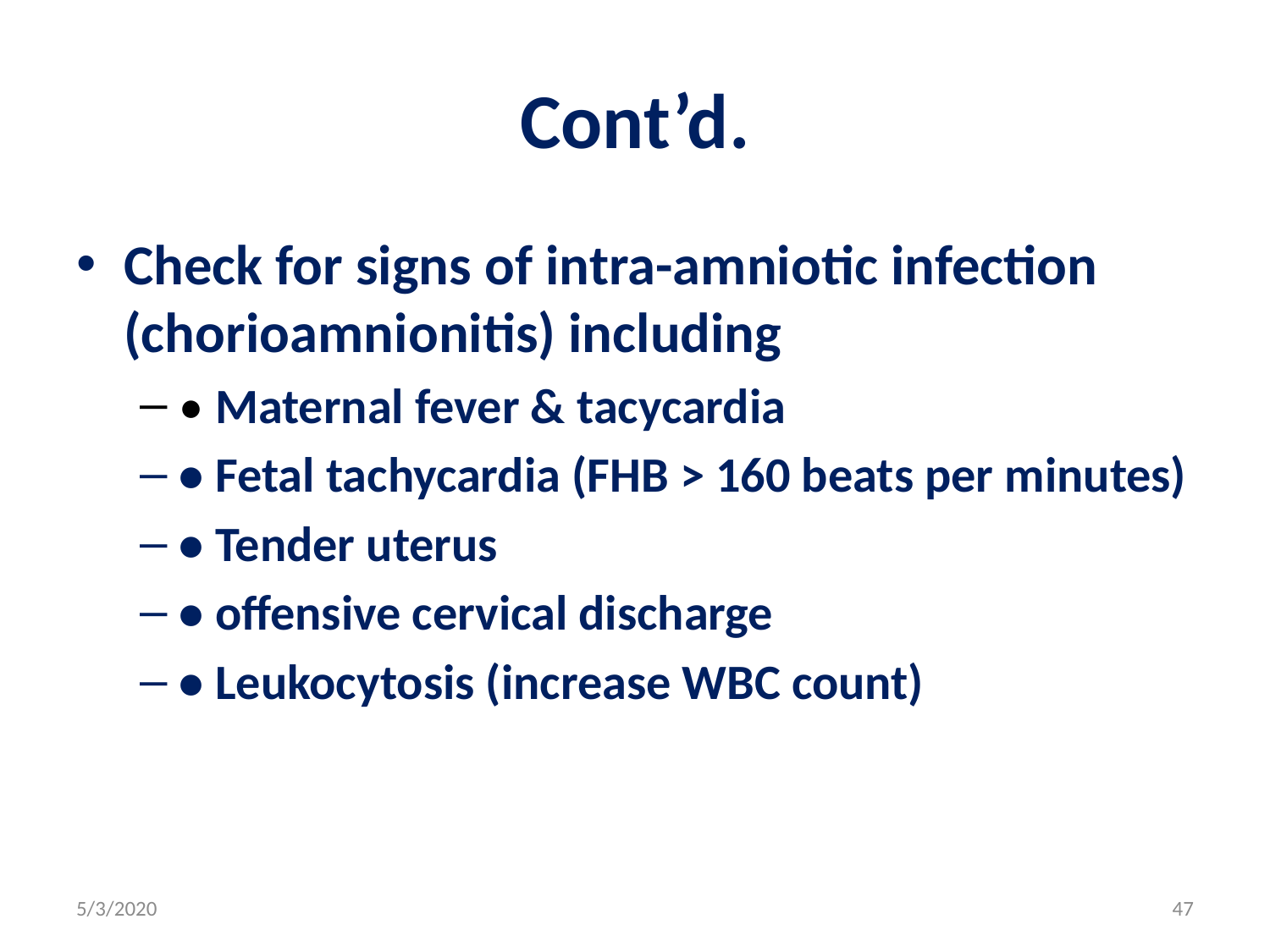

# Cont’d.
Check for signs of intra-amniotic infection (chorioamnionitis) including
• Maternal fever & tacycardia
• Fetal tachycardia (FHB > 160 beats per minutes)
• Tender uterus
• offensive cervical discharge
• Leukocytosis (increase WBC count)
5/3/2020
47